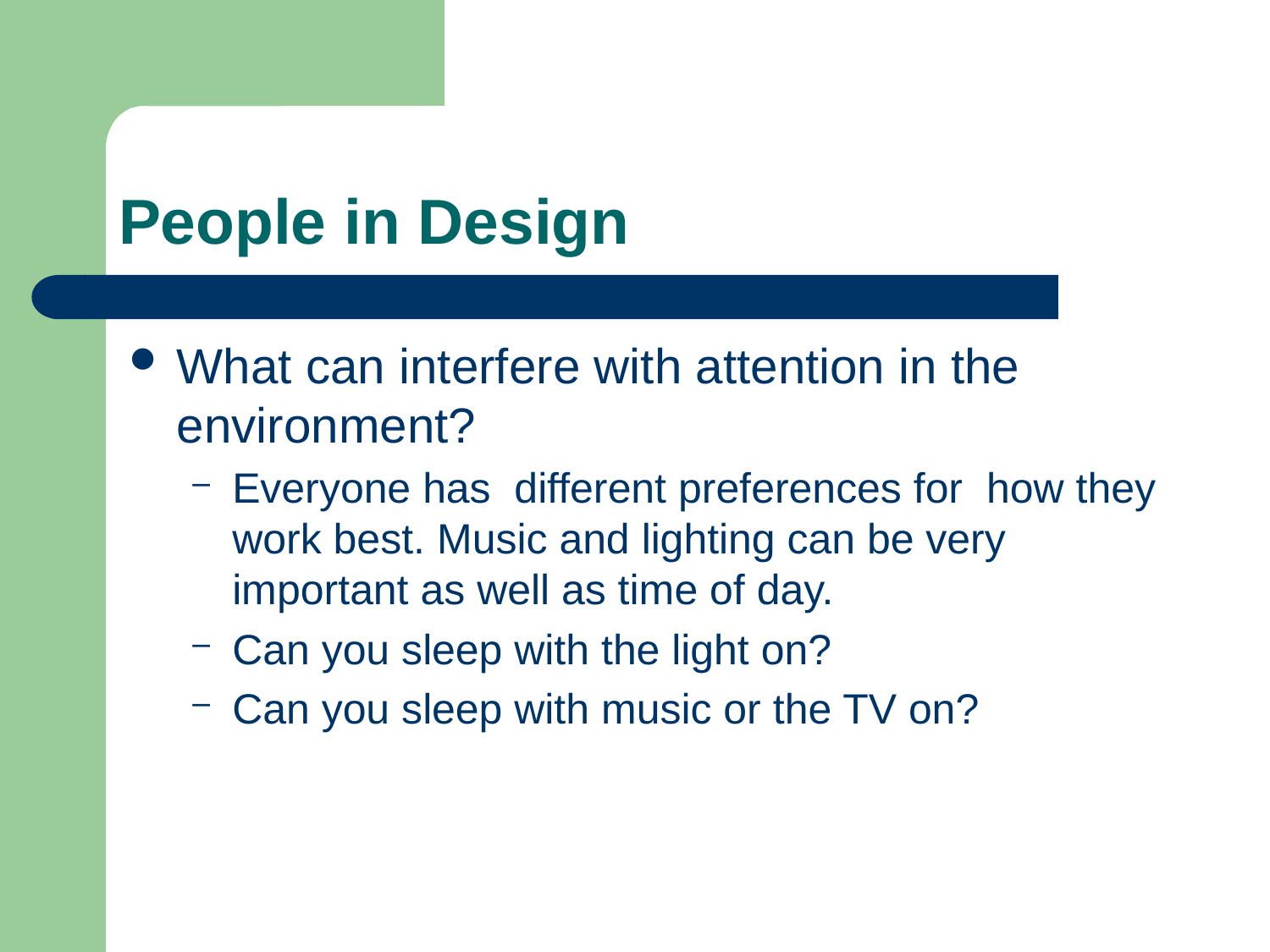

# People in Design
What can interfere with attention in the environment?
Everyone has  different preferences for  how they work best. Music and lighting can be very important as well as time of day.
Can you sleep with the light on?
Can you sleep with music or the TV on?